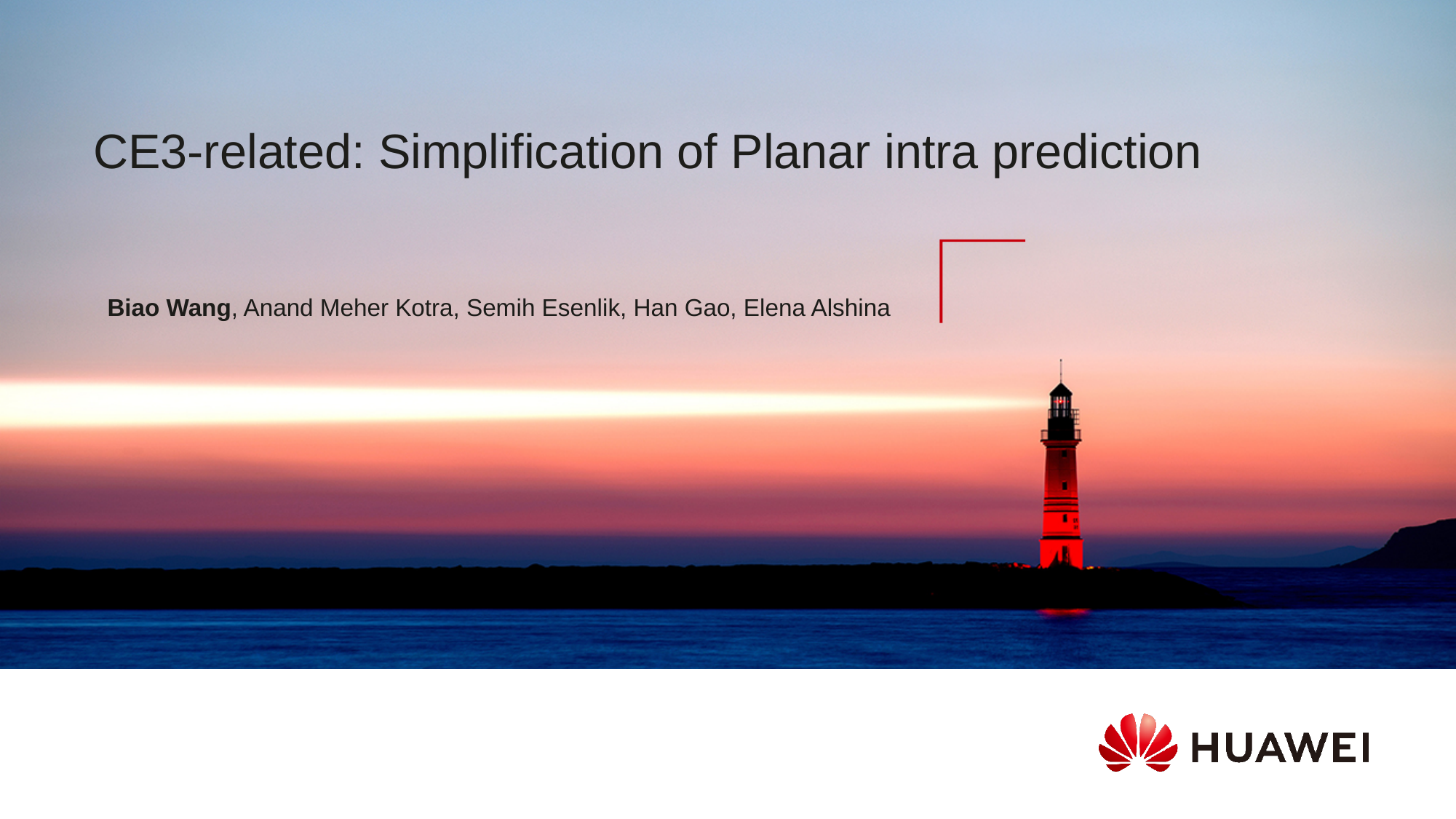

# CE3-related: Simplification of Planar intra prediction

Biao Wang, Anand Meher Kotra, Semih Esenlik, Han Gao, Elena Alshina